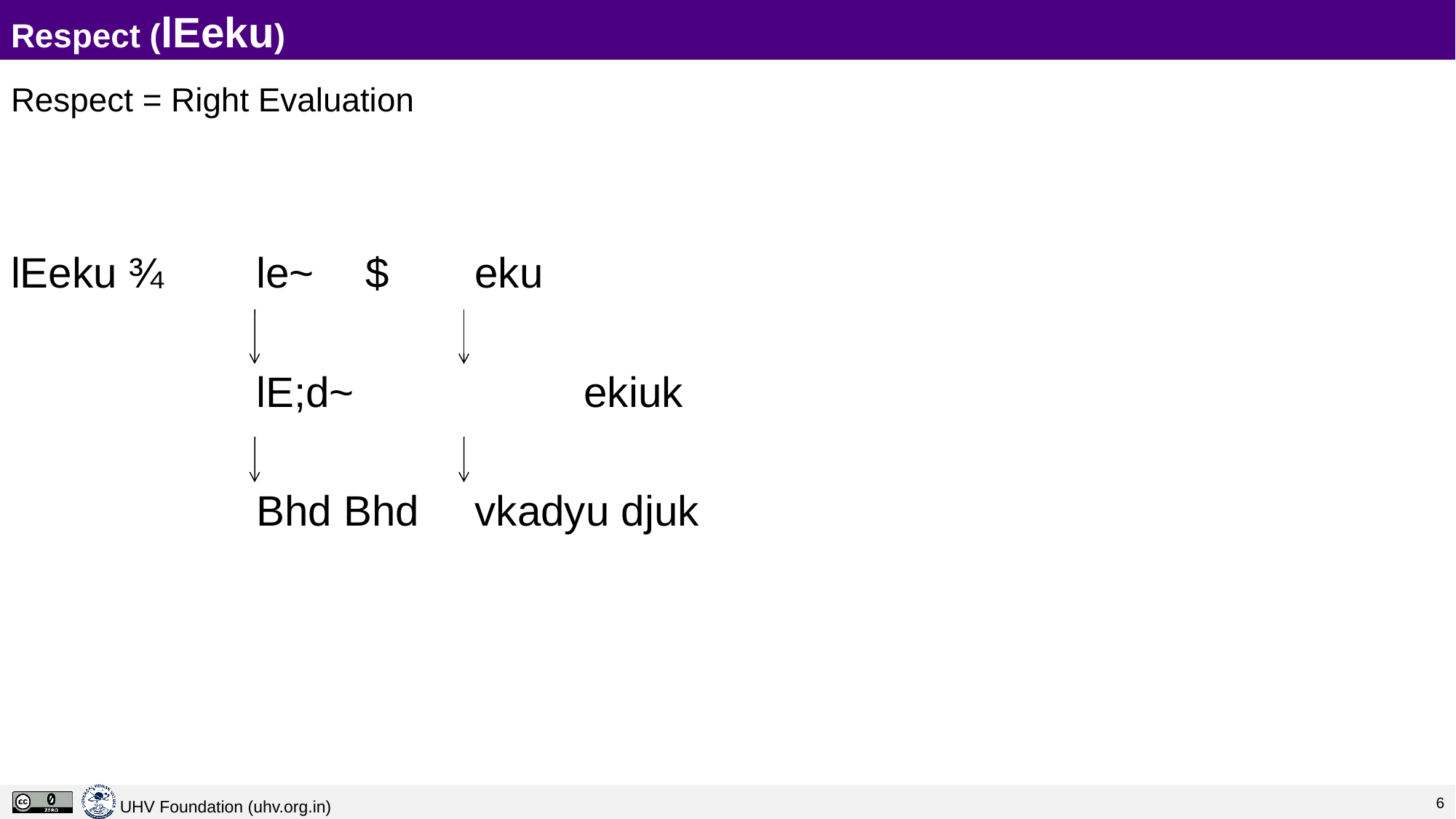

# Respect (lEeku)
Respect = Right Evaluation

lEeku ¾	le~ 	$ 	eku

			lE;d~ 		ekiuk

			Bhd Bhd 	vkadyu djuk